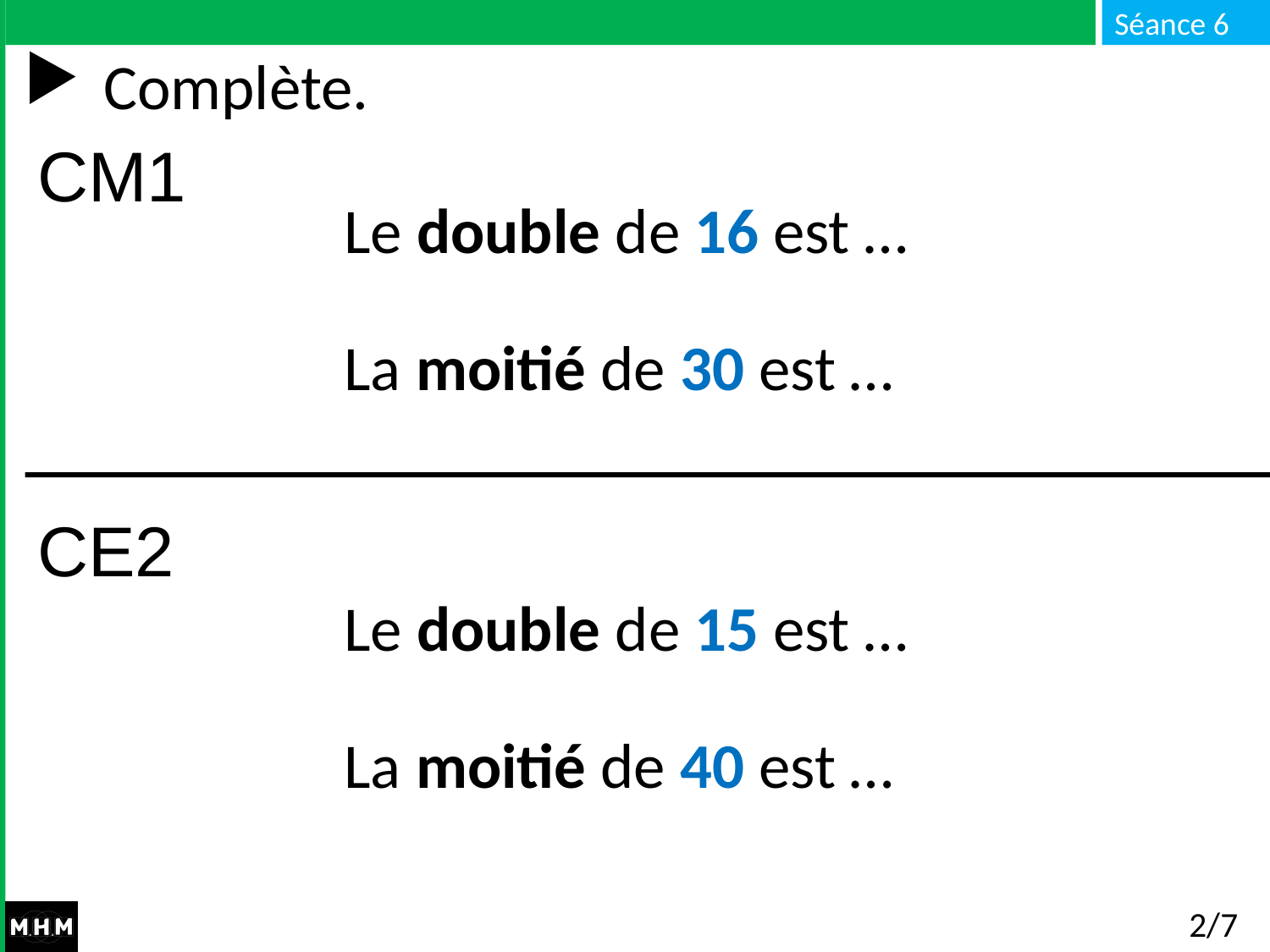

# Complète.
CM1
Le double de 16 est …

La moitié de 30 est …

CE2
Le double de 15 est …

La moitié de 40 est …
2/7